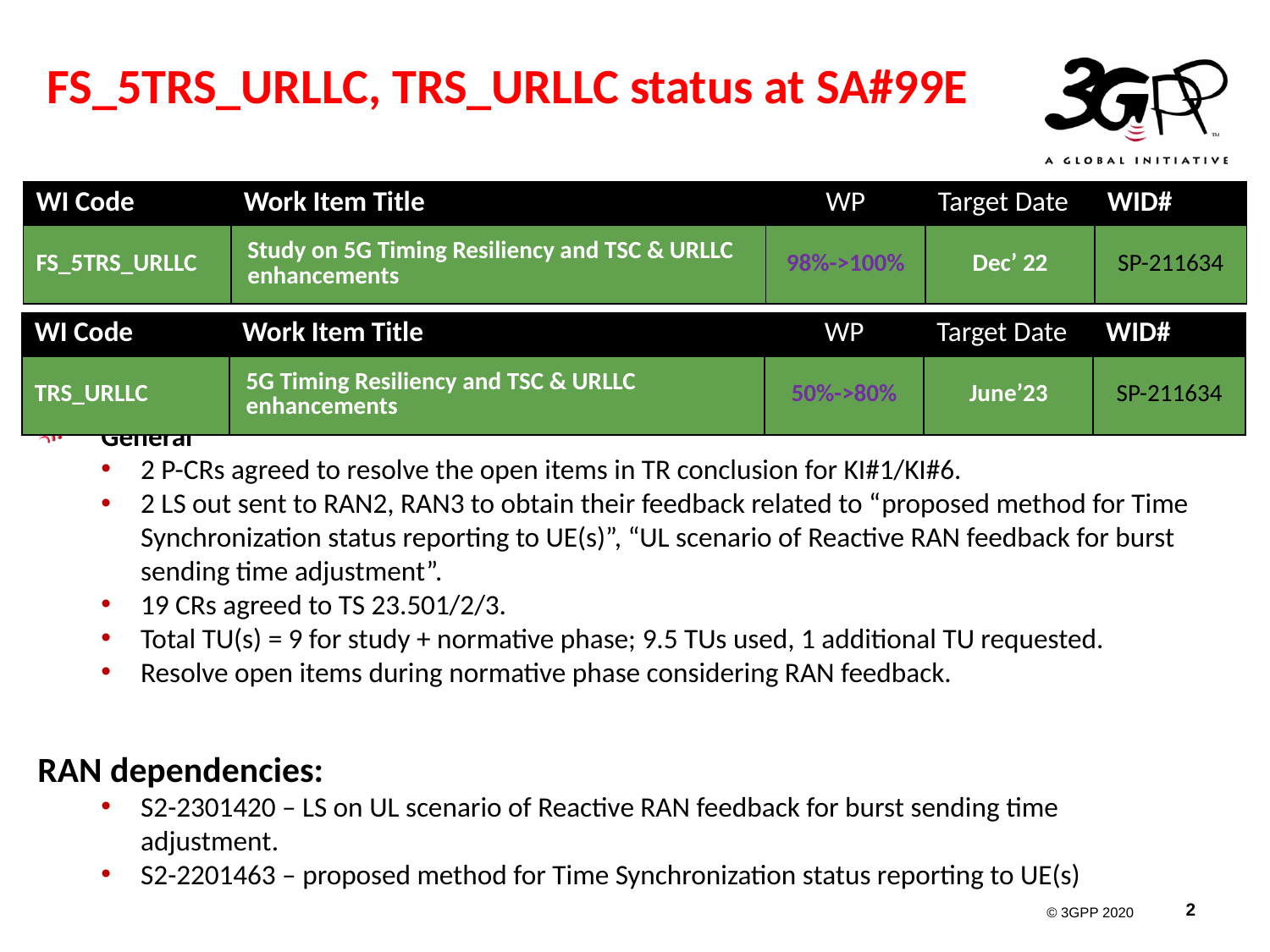

# FS_5TRS_URLLC, TRS_URLLC status at SA#99E
| WI Code | Work Item Title | WP | Target Date | WID# |
| --- | --- | --- | --- | --- |
| FS\_5TRS\_URLLC | Study on 5G Timing Resiliency and TSC & URLLC enhancements | 98%->100% | Dec’ 22 | SP-211634 |
| WI Code | Work Item Title | WP | Target Date | WID# |
| --- | --- | --- | --- | --- |
| TRS\_URLLC | 5G Timing Resiliency and TSC & URLLC enhancements | 50%->80% | June’23 | SP-211634 |
General
2 P-CRs agreed to resolve the open items in TR conclusion for KI#1/KI#6.
2 LS out sent to RAN2, RAN3 to obtain their feedback related to “proposed method for Time Synchronization status reporting to UE(s)”, “UL scenario of Reactive RAN feedback for burst sending time adjustment”.
19 CRs agreed to TS 23.501/2/3.
Total TU(s) = 9 for study + normative phase; 9.5 TUs used, 1 additional TU requested.
Resolve open items during normative phase considering RAN feedback.

RAN dependencies:
S2-2301420 – LS on UL scenario of Reactive RAN feedback for burst sending time adjustment.
S2-2201463 – proposed method for Time Synchronization status reporting to UE(s)